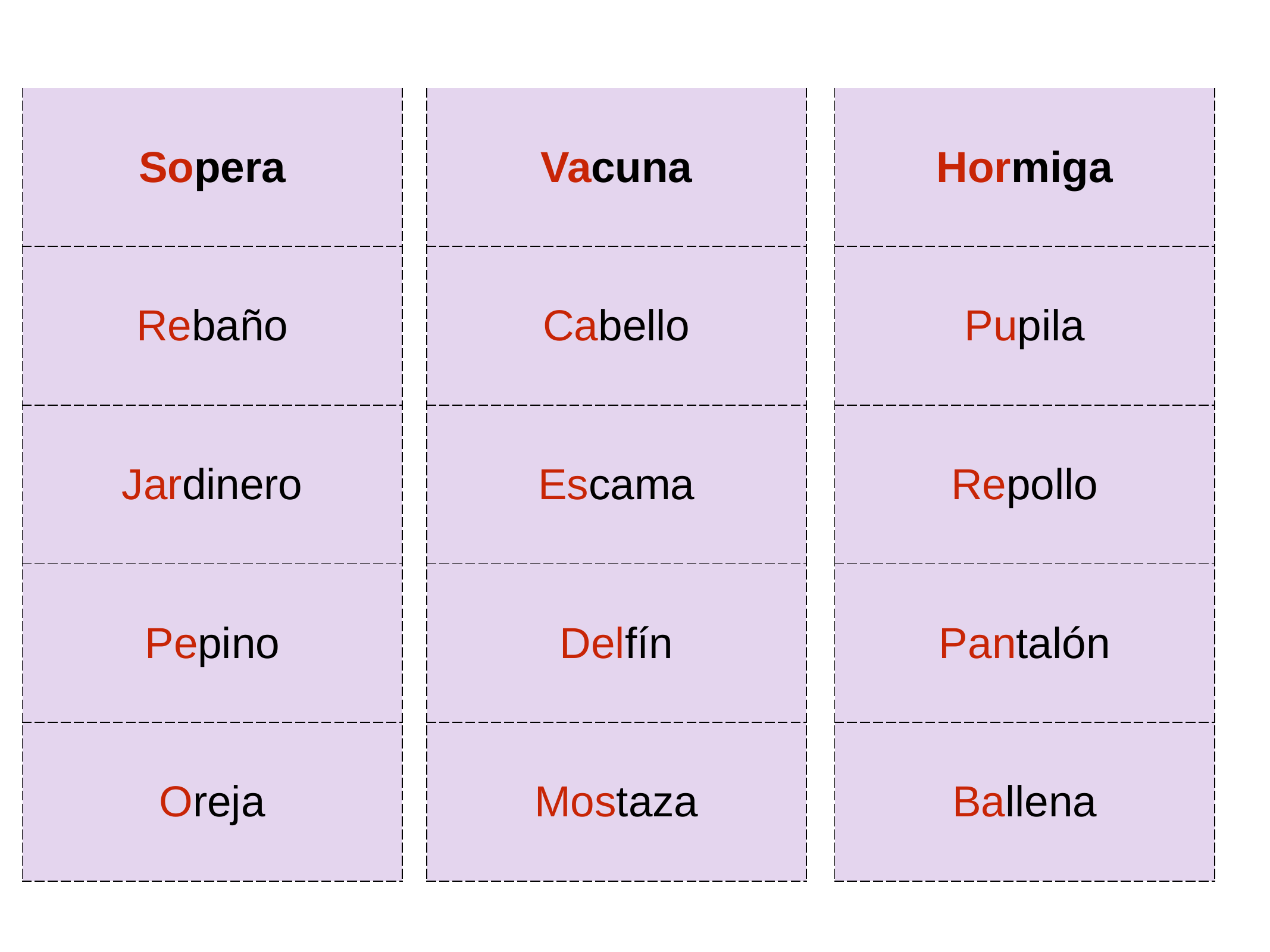

| Sopera |
| --- |
| Rebaño |
| Jardinero |
| Pepino |
| Oreja |
| Vacuna |
| --- |
| Cabello |
| Escama |
| Delfín |
| Mostaza |
| Hormiga |
| --- |
| Pupila |
| Repollo |
| Pantalón |
| Ballena |